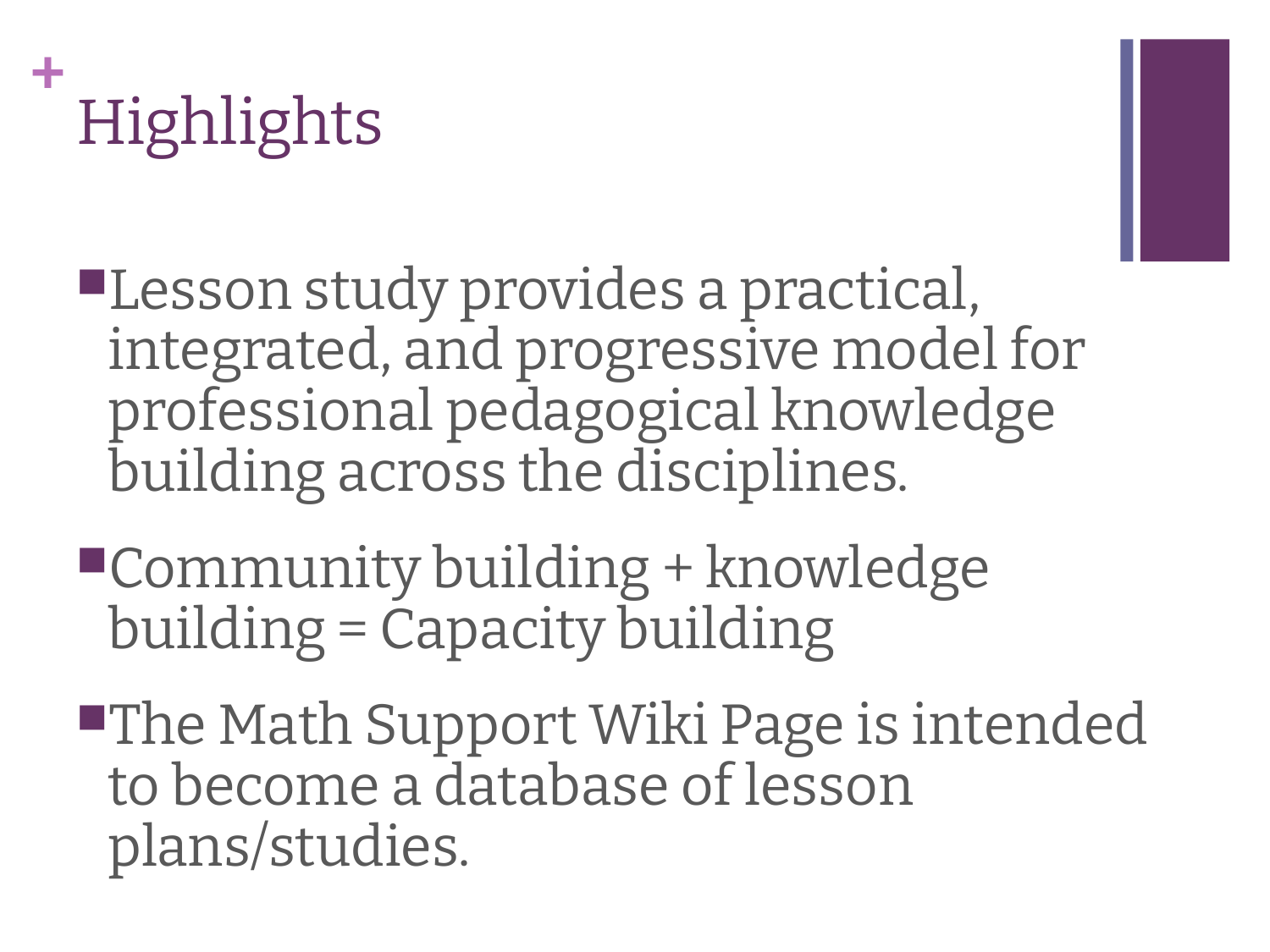

# Highlights
Lesson study provides a practical, integrated, and progressive model for professional pedagogical knowledge building across the disciplines.
Community building + knowledge building = Capacity building
The Math Support Wiki Page is intended to become a database of lesson plans/studies.